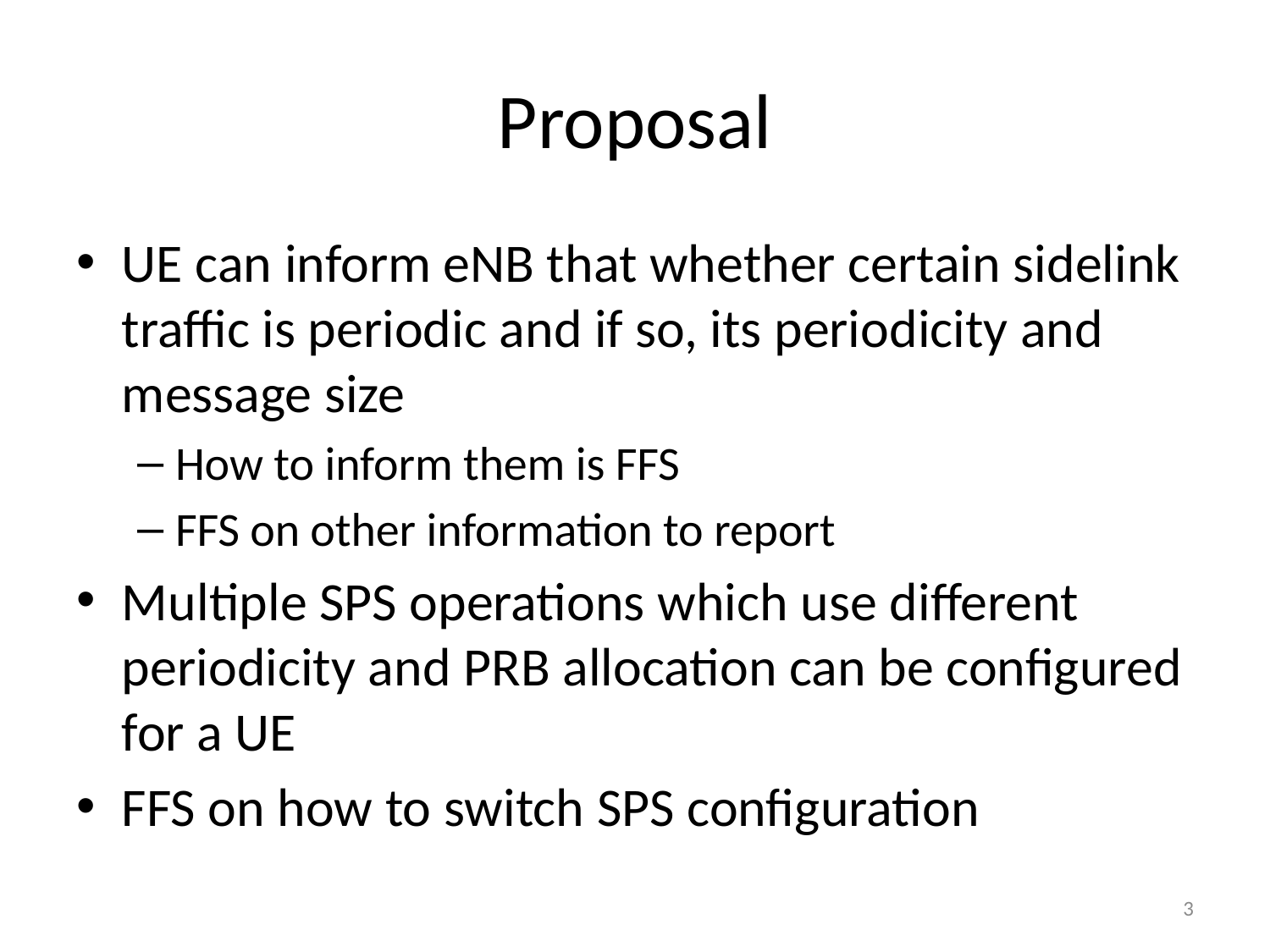

# Proposal
UE can inform eNB that whether certain sidelink traffic is periodic and if so, its periodicity and message size
How to inform them is FFS
FFS on other information to report
Multiple SPS operations which use different periodicity and PRB allocation can be configured for a UE
FFS on how to switch SPS configuration
3